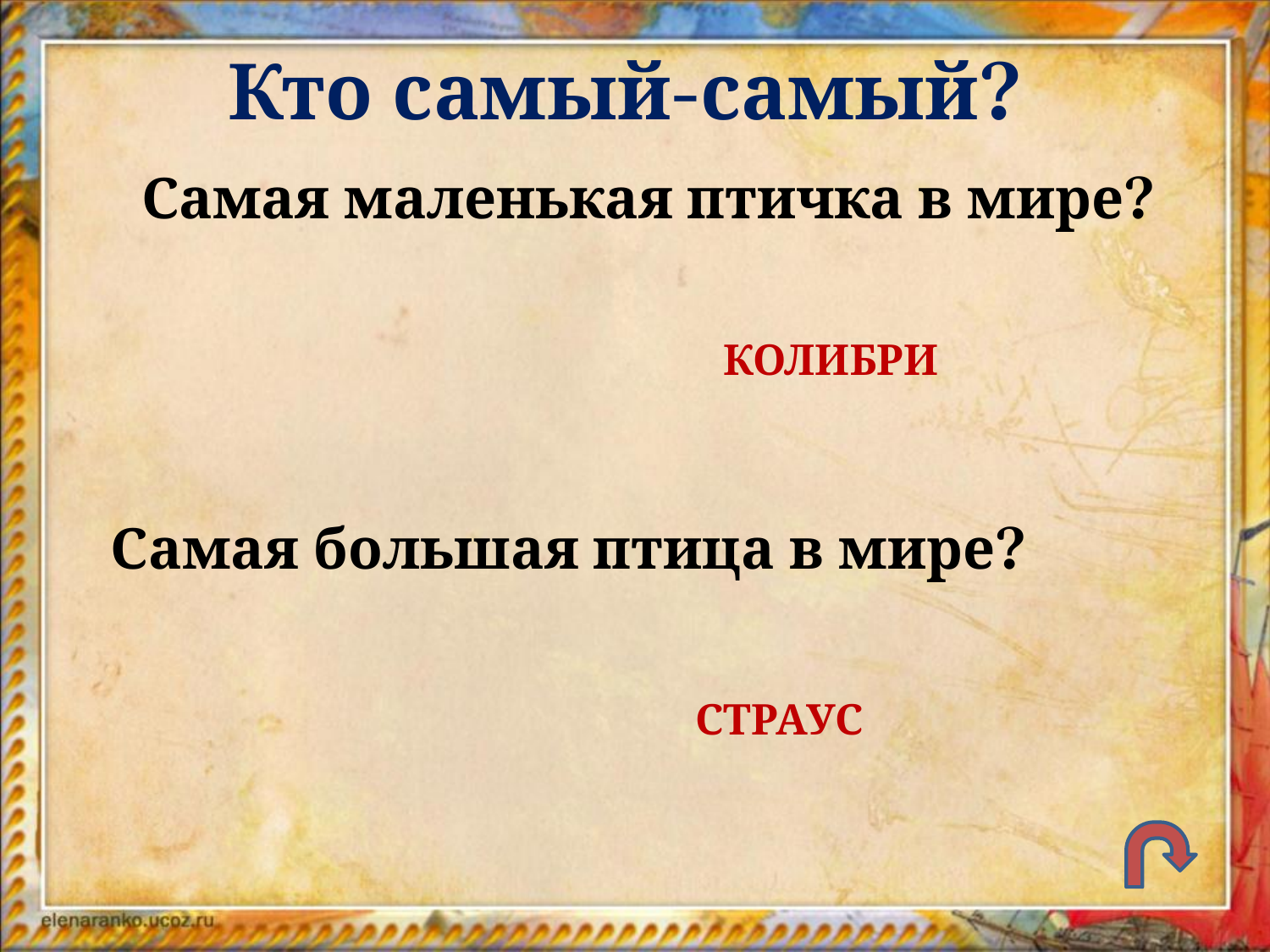

Кто самый-самый?
Самая маленькая птичка в мире?
КОЛИБРИ
Самая большая птица в мире?
СТРАУС